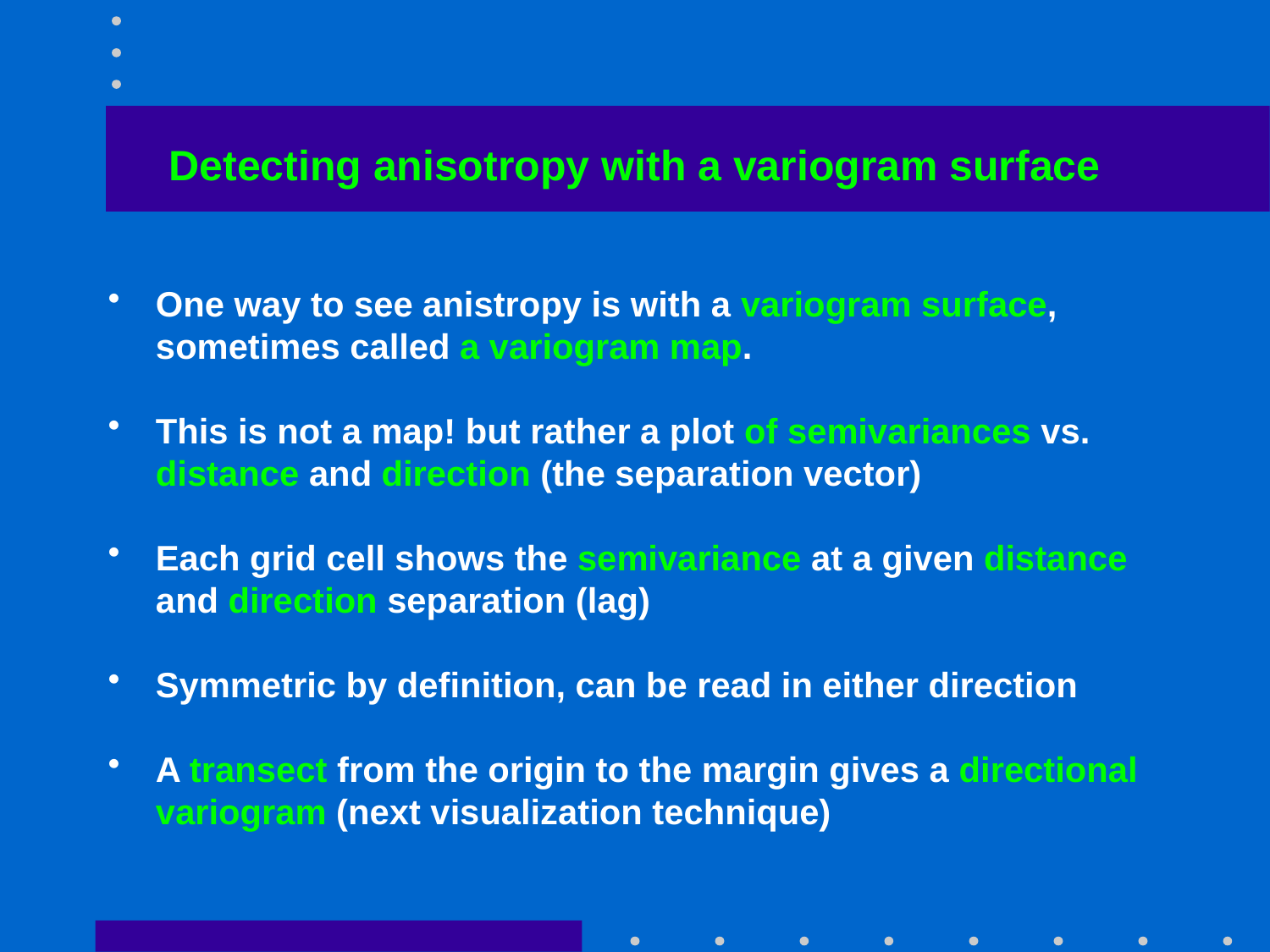

# Detecting anisotropy with a variogram surface
One way to see anistropy is with a variogram surface, sometimes called a variogram map.
This is not a map! but rather a plot of semivariances vs. distance and direction (the separation vector)
Each grid cell shows the semivariance at a given distance and direction separation (lag)
Symmetric by definition, can be read in either direction
A transect from the origin to the margin gives a directional variogram (next visualization technique)